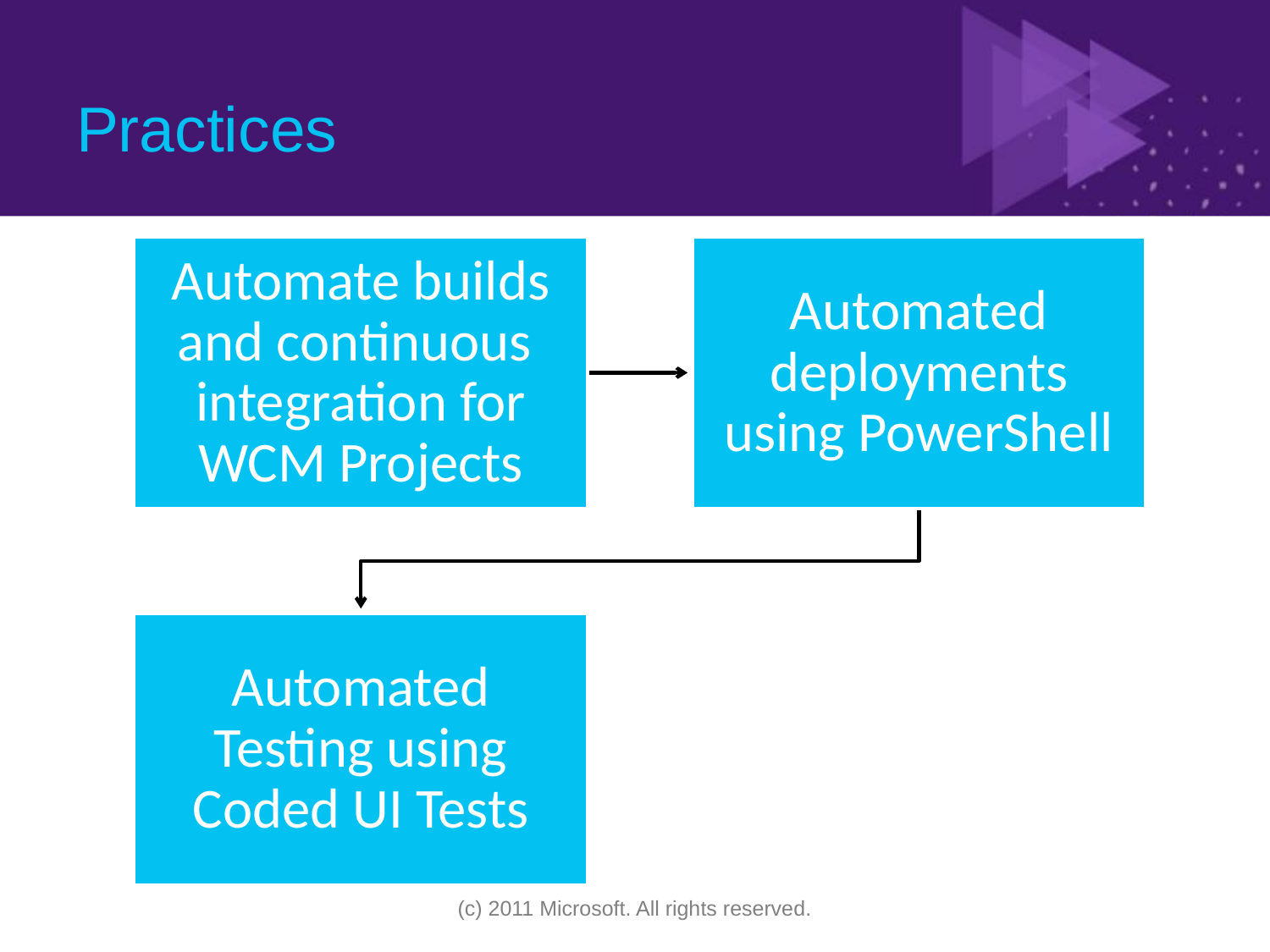

# Practices
Automate builds and continuous  integration for WCM Projects
Automated deployments using PowerShell

Automated Testing using Coded UI Tests
(c) 2011 Microsoft. All rights reserved.